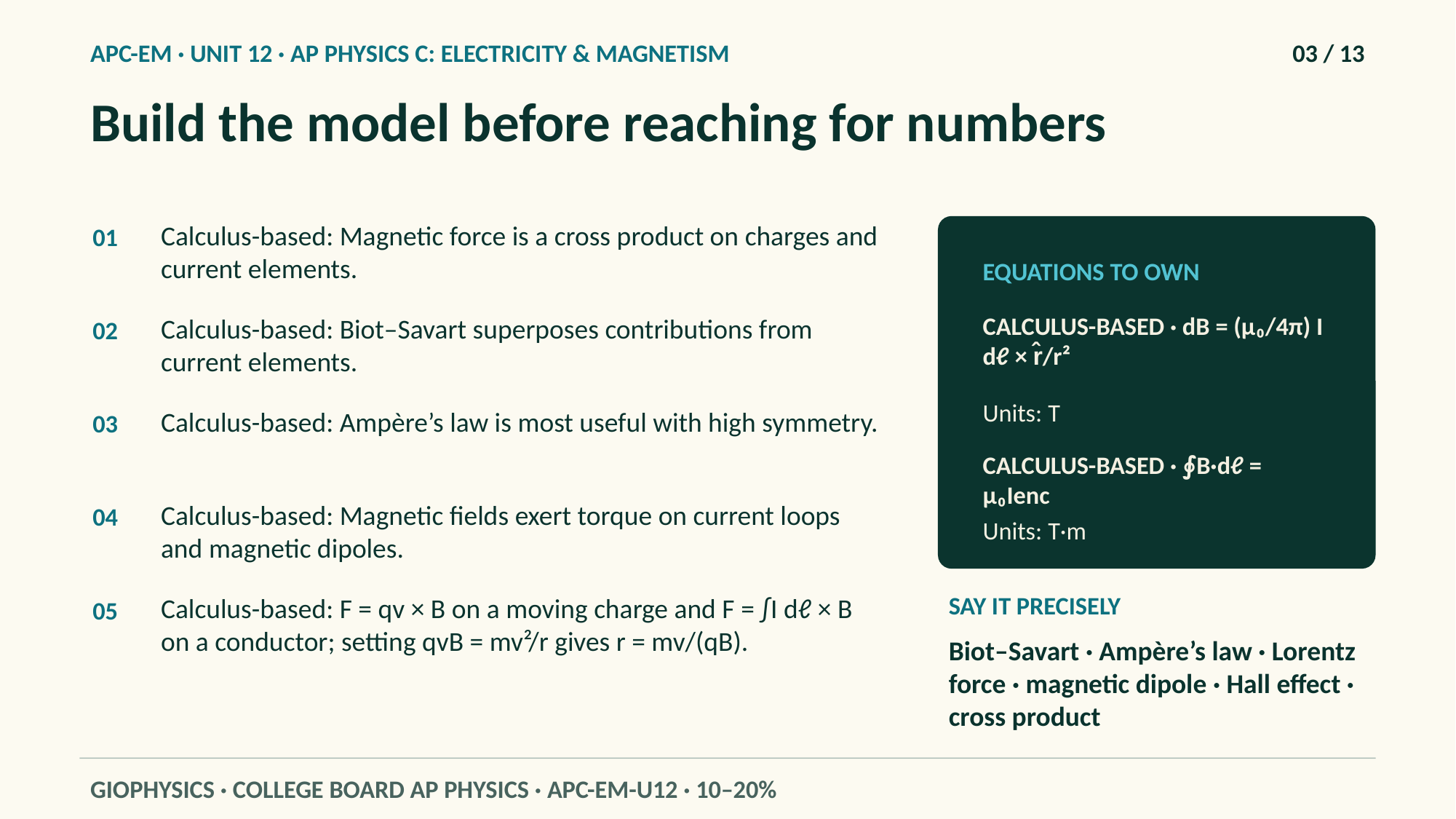

APC-EM · UNIT 12 · AP PHYSICS C: ELECTRICITY & MAGNETISM
03 / 13
Build the model before reaching for numbers
Calculus-based: Magnetic force is a cross product on charges and current elements.
01

EQUATIONS TO OWN
CALCULUS-BASED · dB = (μ₀/4π) I dℓ × r̂/r²
Calculus-based: Biot–Savart superposes contributions from current elements.
02
Units: T
Calculus-based: Ampère’s law is most useful with high symmetry.
03
CALCULUS-BASED · ∮B·dℓ = μ₀Ienc
Calculus-based: Magnetic fields exert torque on current loops and magnetic dipoles.
04
Units: T·m
SAY IT PRECISELY
Calculus-based: F = qv × B on a moving charge and F = ∫I dℓ × B on a conductor; setting qvB = mv²/r gives r = mv/(qB).
05
Biot–Savart · Ampère’s law · Lorentz force · magnetic dipole · Hall effect · cross product

GIOPHYSICS · COLLEGE BOARD AP PHYSICS · APC-EM-U12 · 10–20%